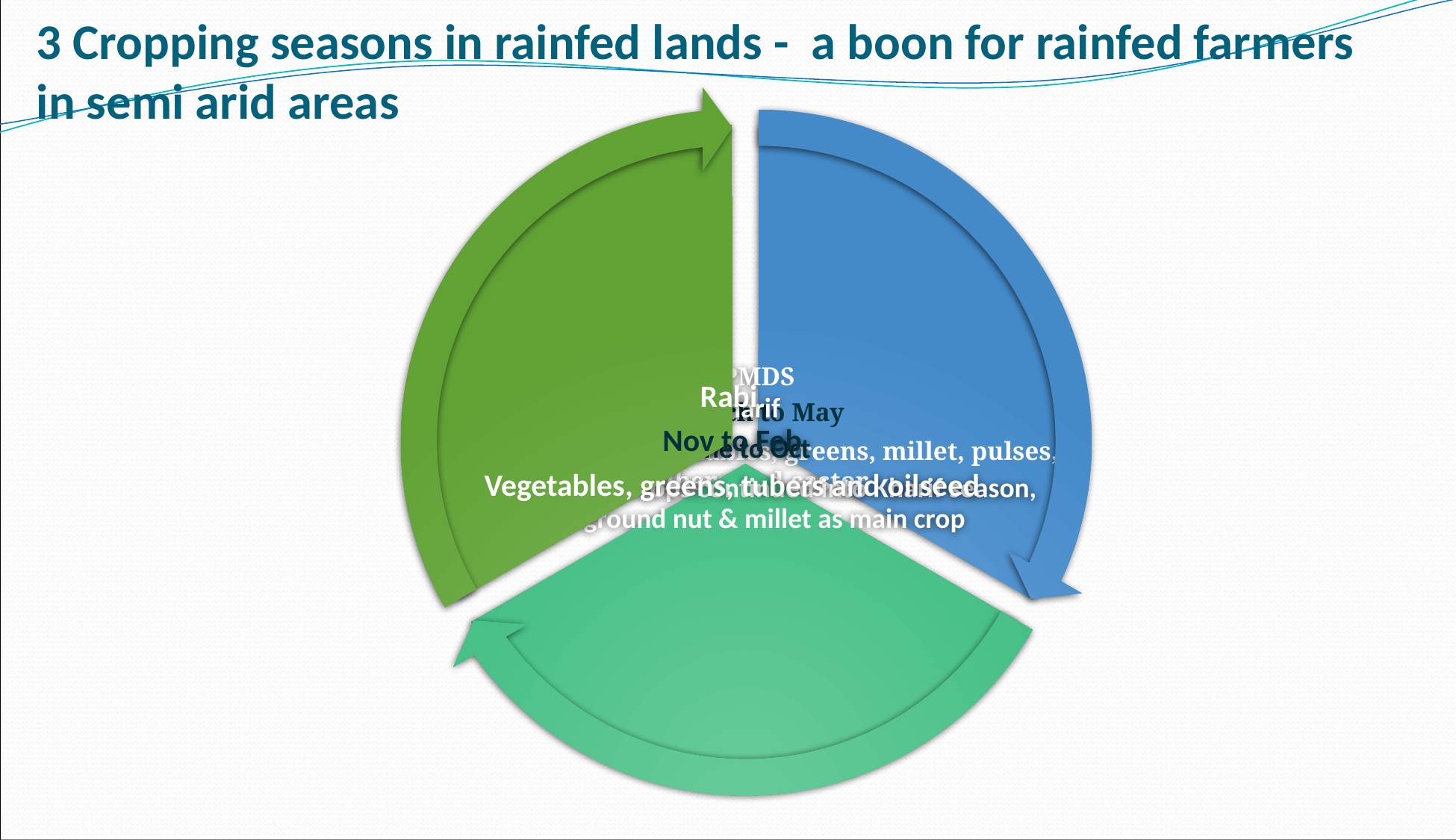

# 3 Cropping seasons in rainfed lands -  a boon for rainfed farmers in semi arid areas
PMDS
March to May
Mixed crops – vegetables, greens, millet, pulses, tubers and castor

Kharif
June to Oct
Relay of PMDS crops continued into Kharif season, with ground nut & millet as main crop
Rabi
Nov to Feb
Vegetables, greens, tubers and oilseed